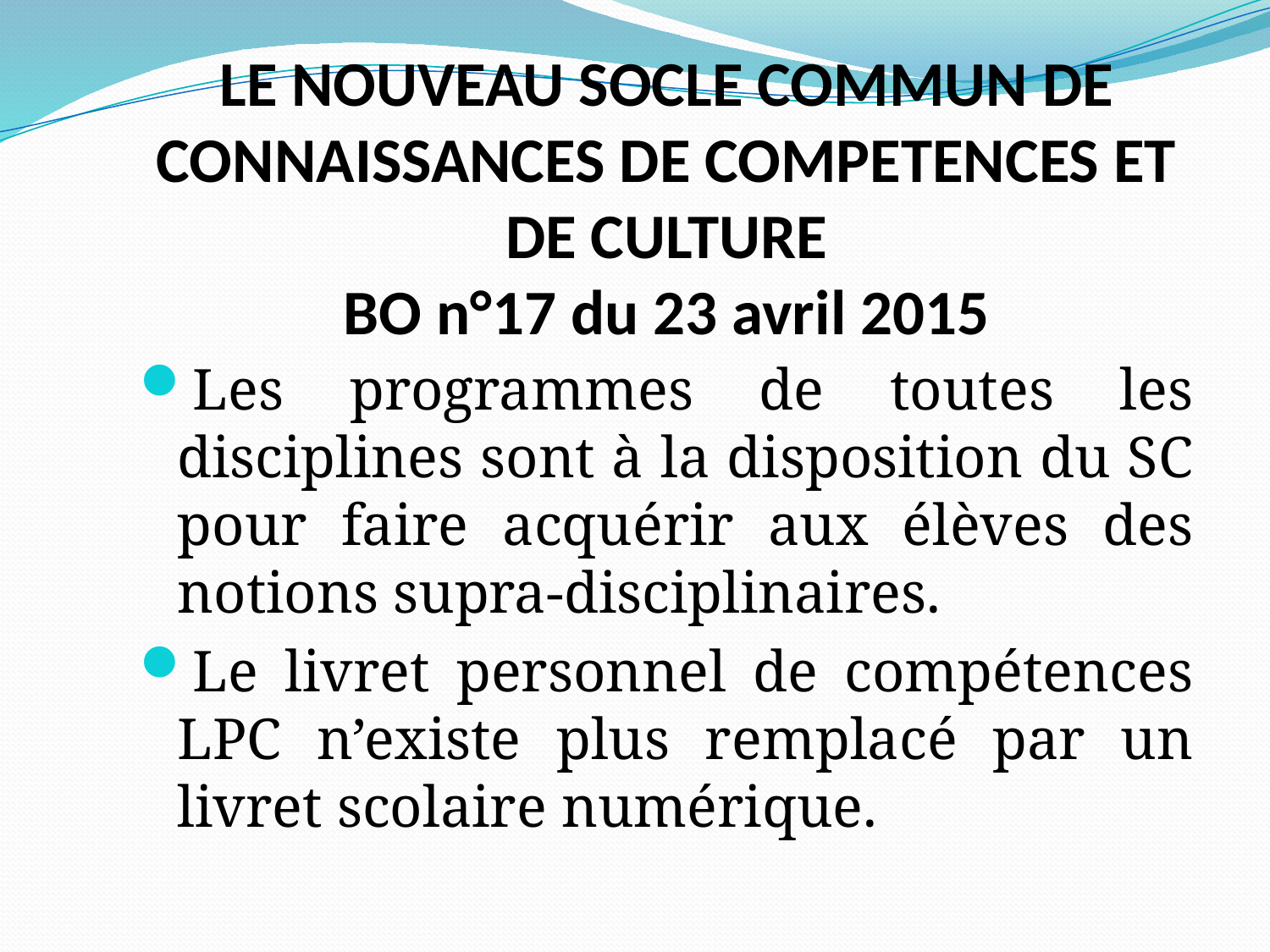

# LE NOUVEAU SOCLE COMMUN DE CONNAISSANCES DE COMPETENCES ET DE CULTURE BO n°17 du 23 avril 2015
Les programmes de toutes les disciplines sont à la disposition du SC pour faire acquérir aux élèves des notions supra-disciplinaires.
Le livret personnel de compétences LPC n’existe plus remplacé par un livret scolaire numérique.